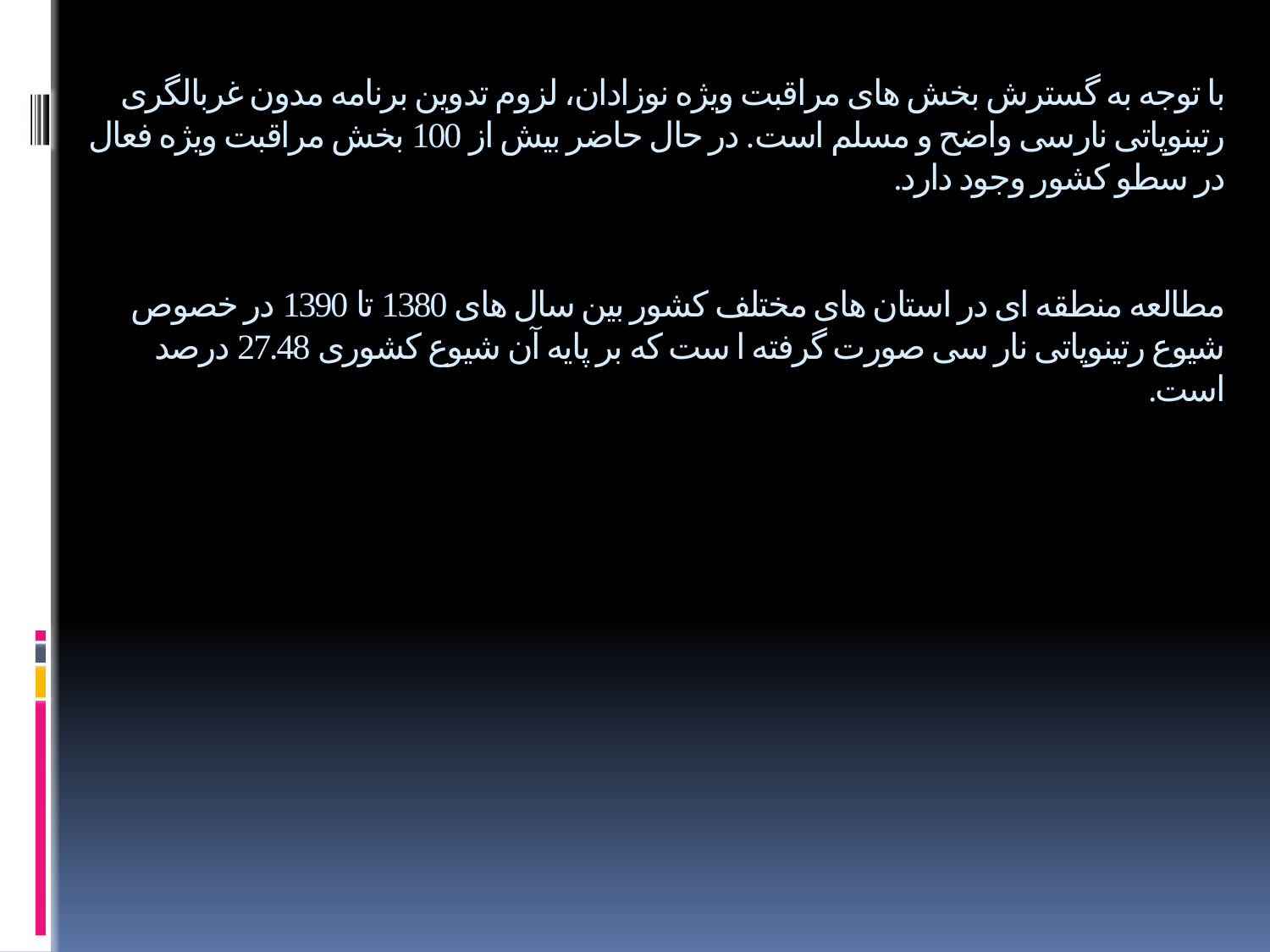

# با توجه به گسترش بخش های مراقبت ویژه نوزادان، لزوم تدوین برنامه مدون غربالگری رتینوپاتی نارسی واضح و مسلم است. در حال حاضر بیش از 100 بخش مراقبت ویژه فعال در سطو کشور وجود دارد.   مطالعه منطقه ای در استان های مختلف کشور بین سال های 1380 تا 1390 در خصوص شیوع رتینوپاتی نار سی صورت گرفته ا ست که بر پایه آن شیوع کشوری 27.48 درصد  است.